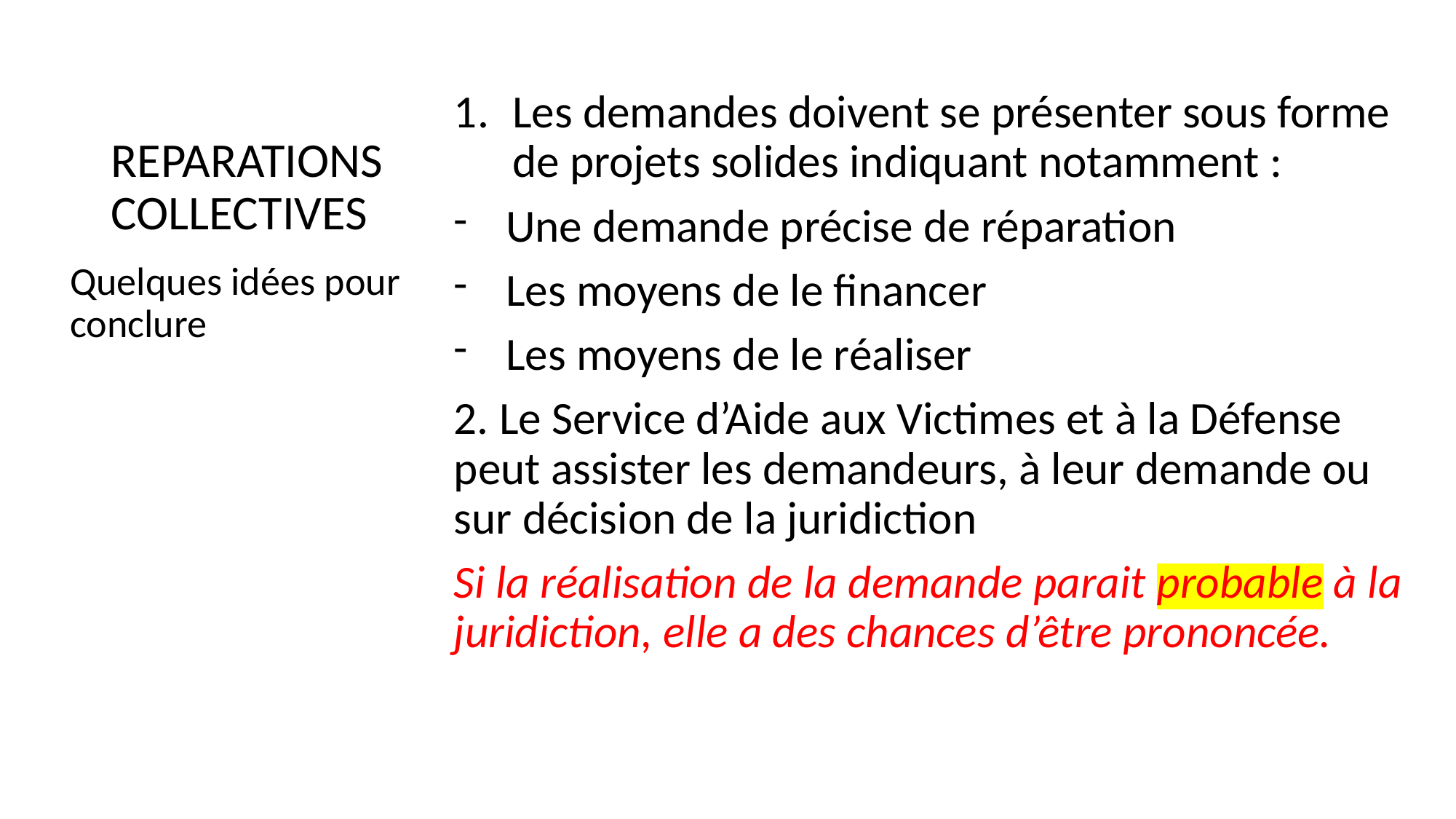

# REPARATIONS COLLECTIVES
Les demandes doivent se présenter sous forme de projets solides indiquant notamment :
Une demande précise de réparation
Les moyens de le financer
Les moyens de le réaliser
2. Le Service d’Aide aux Victimes et à la Défense peut assister les demandeurs, à leur demande ou sur décision de la juridiction
Si la réalisation de la demande parait probable à la juridiction, elle a des chances d’être prononcée.

Quelques idées pour conclure